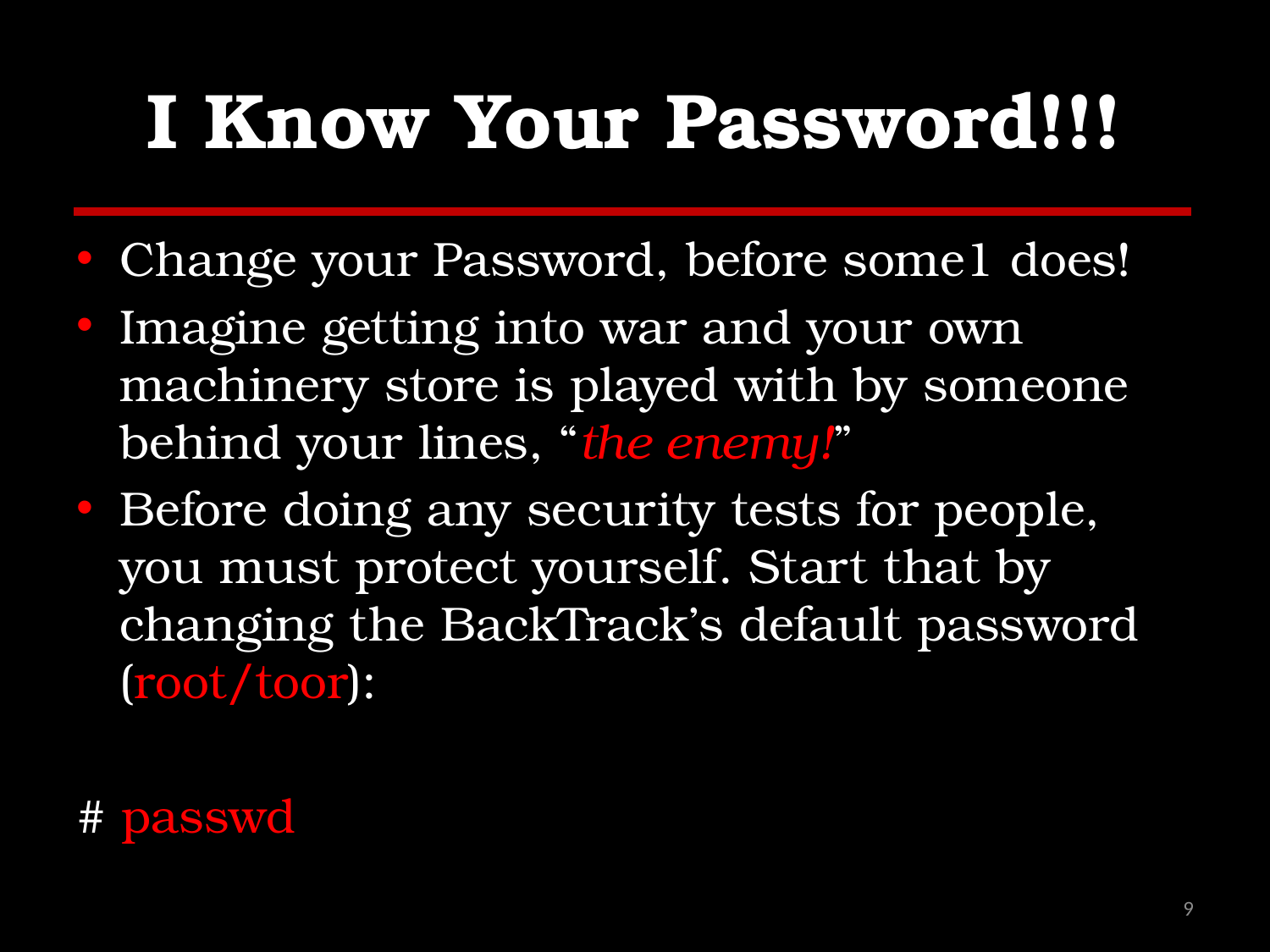

# I Know Your Password!!!
Change your Password, before some1 does!
Imagine getting into war and your own machinery store is played with by someone behind your lines, “the enemy!”
Before doing any security tests for people, you must protect yourself. Start that by changing the BackTrack’s default password (root/toor):

# passwd
9